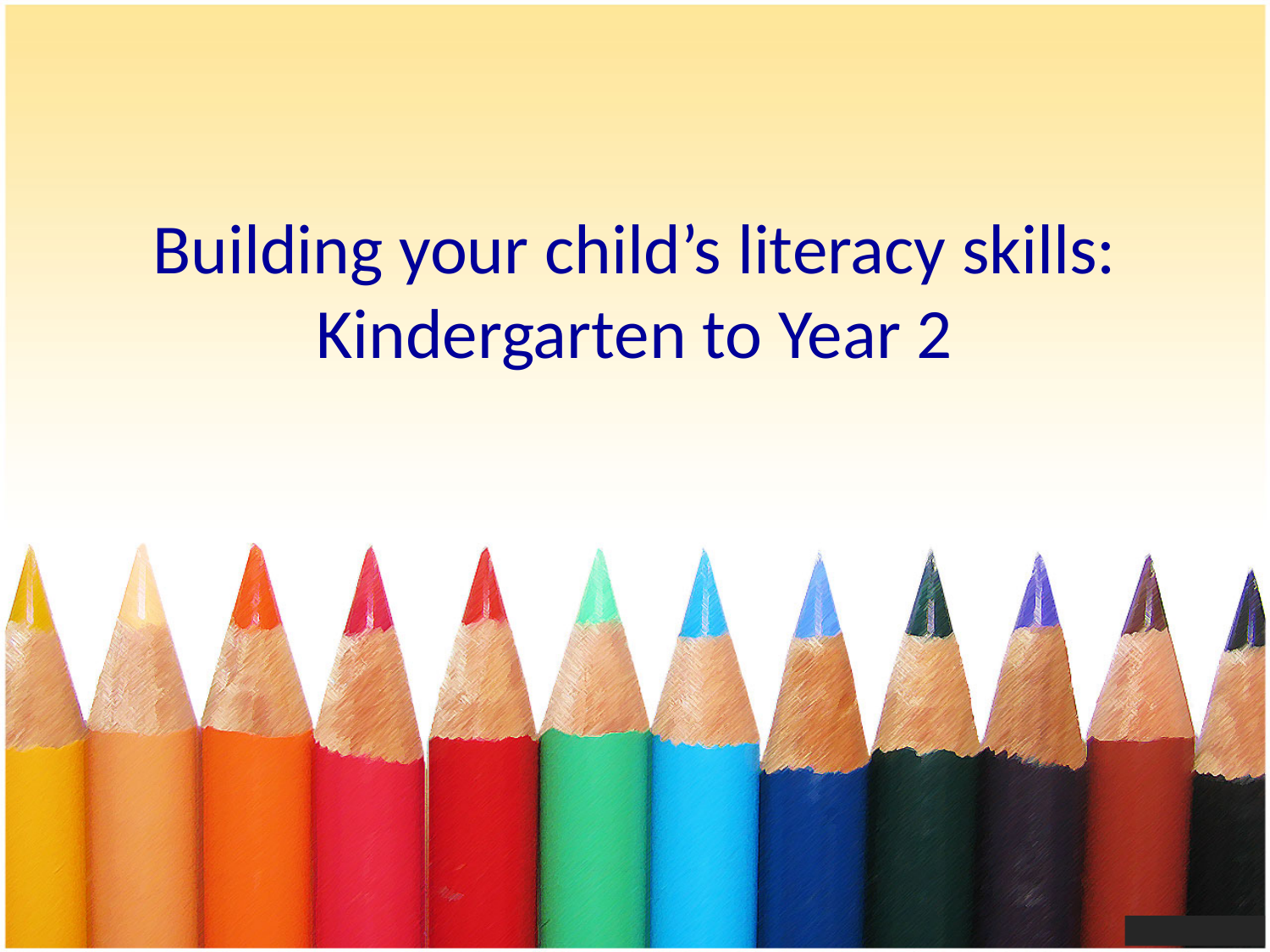

# Building your child’s literacy skills: Kindergarten to Year 2